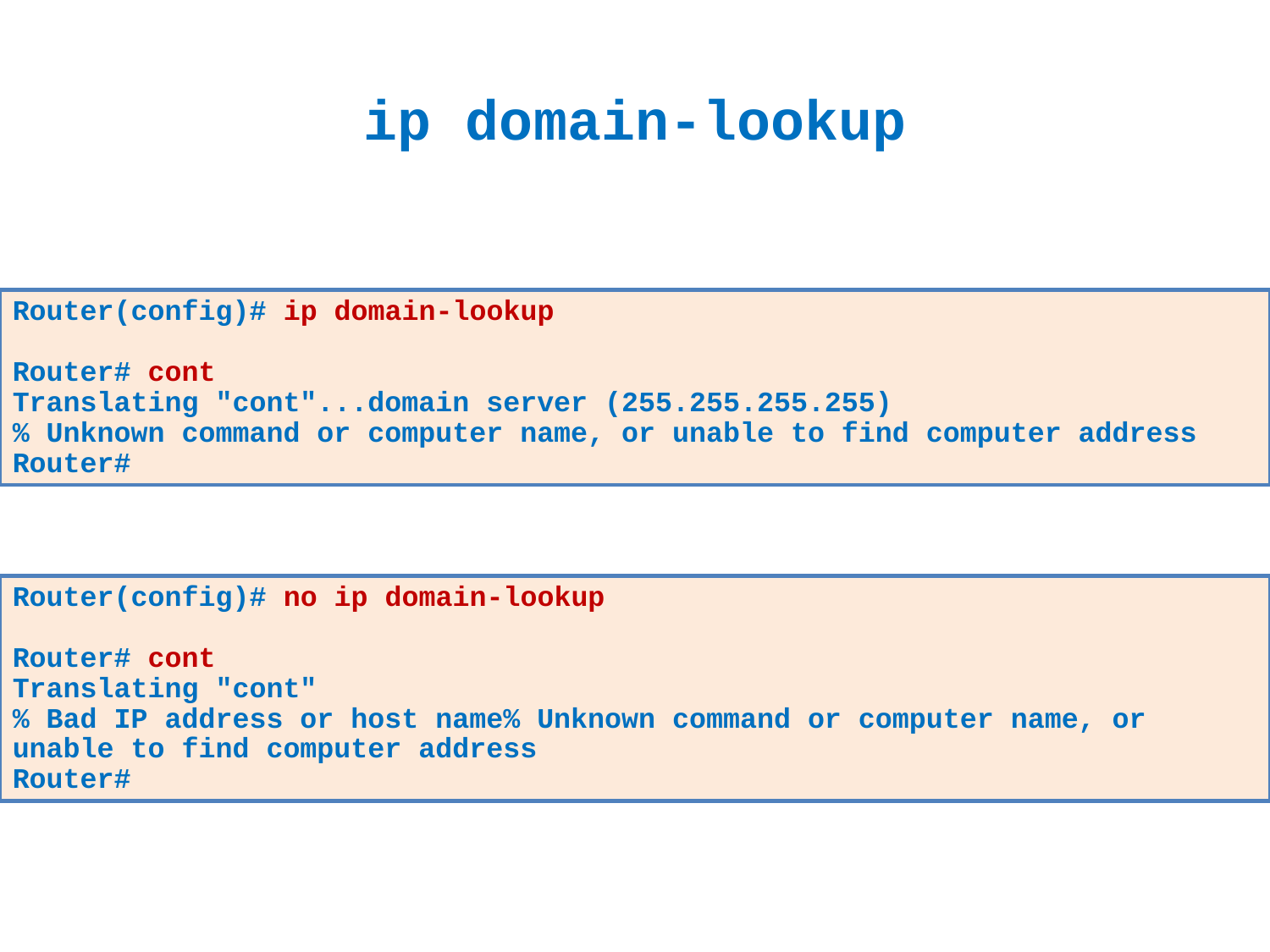

# ip domain-lookup
Router(config)# ip domain-lookup

Router# cont
Translating "cont"...domain server (255.255.255.255)
% Unknown command or computer name, or unable to find computer address
Router#
Router(config)# no ip domain-lookup

Router# cont
Translating "cont"
% Bad IP address or host name% Unknown command or computer name, or unable to find computer address
Router#